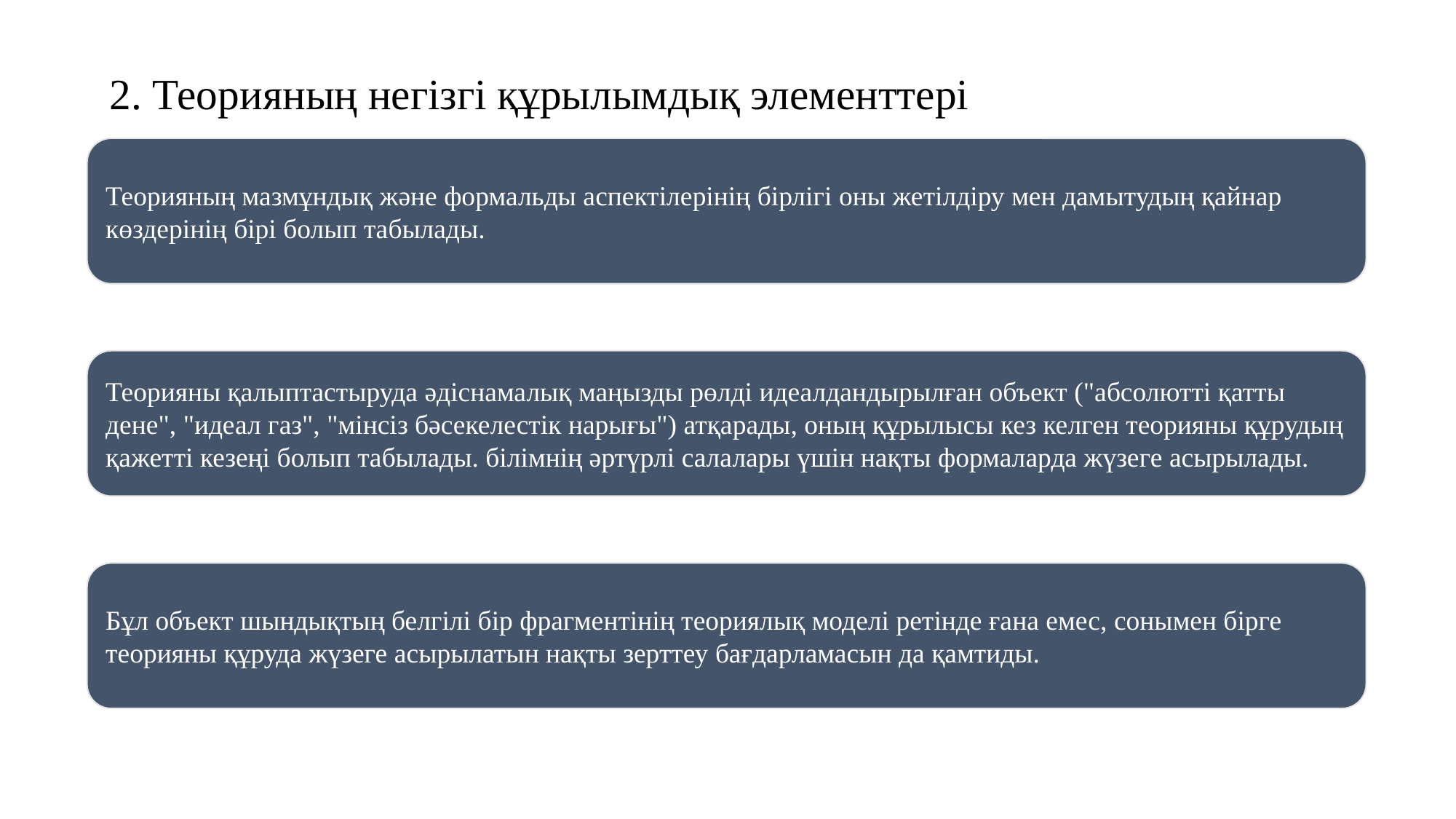

# 2. Теорияның негізгі құрылымдық элементтері
Теорияның мазмұндық және формальды аспектілерінің бірлігі оны жетілдіру мен дамытудың қайнар көздерінің бірі болып табылады.
Теорияны қалыптастыруда әдіснамалық маңызды рөлді идеалдандырылған объект ("абсолютті қатты дене", "идеал газ", "мінсіз бәсекелестік нарығы") атқарады, оның құрылысы кез келген теорияны құрудың қажетті кезеңі болып табылады. білімнің әртүрлі салалары үшін нақты формаларда жүзеге асырылады.
Бұл объект шындықтың белгілі бір фрагментінің теориялық моделі ретінде ғана емес, сонымен бірге теорияны құруда жүзеге асырылатын нақты зерттеу бағдарламасын да қамтиды.